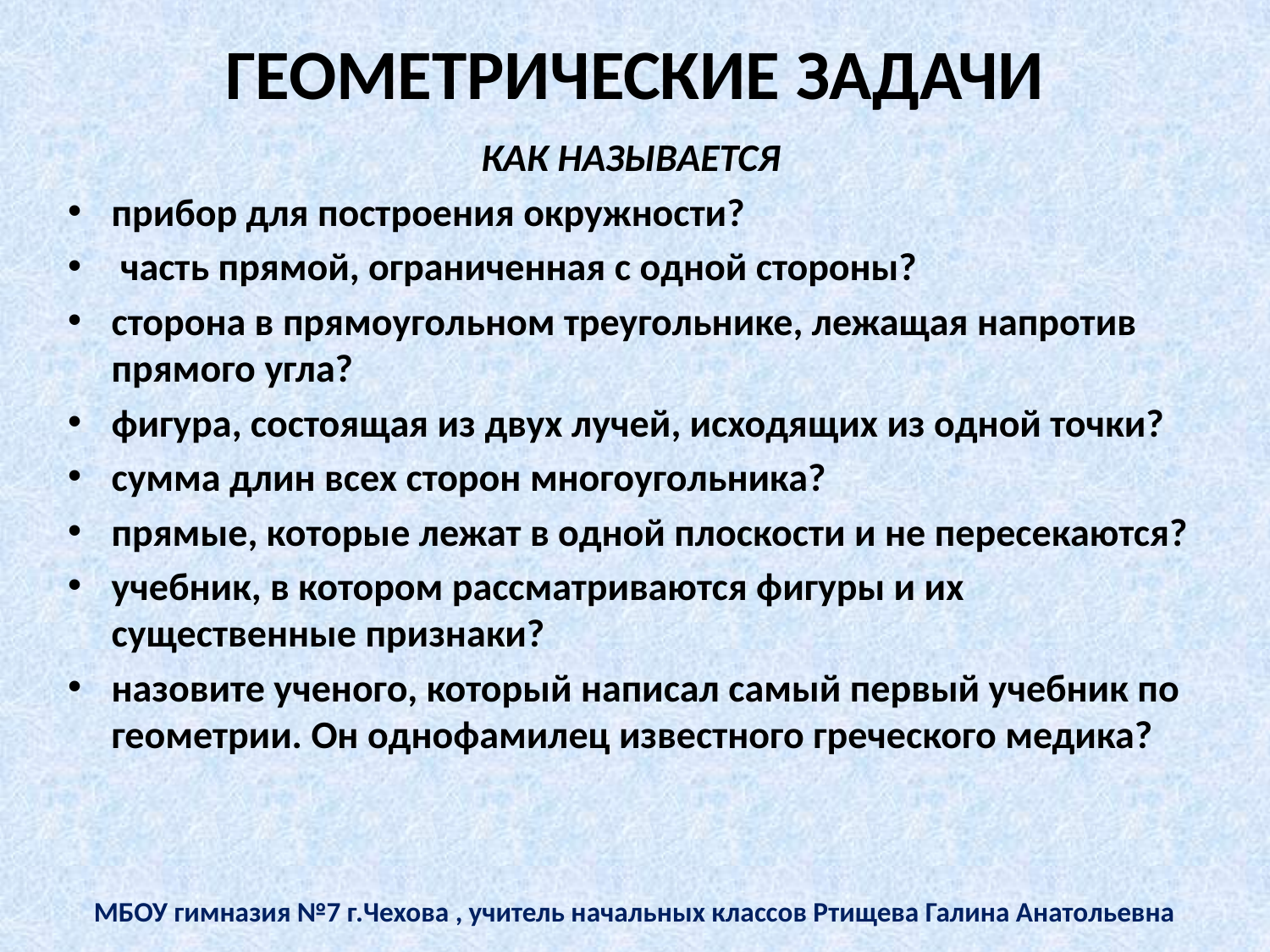

# ГЕОМЕТРИЧЕСКИЕ ЗАДАЧИ
КАК НАЗЫВАЕТСЯ
прибор для построения окружности?
 часть прямой, ограниченная с одной стороны?
сторона в прямоугольном треугольнике, лежащая напротив прямого угла?
фигура, состоящая из двух лучей, исходящих из одной точки?
сумма длин всех сторон многоугольника?
прямые, которые лежат в одной плоскости и не пересекаются?
учебник, в котором рассматриваются фигуры и их существенные признаки?
назовите ученого, который написал самый первый учебник по геометрии. Он однофамилец известного греческого медика?

МБОУ гимназия №7 г.Чехова , учитель начальных классов Ртищева Галина Анатольевна